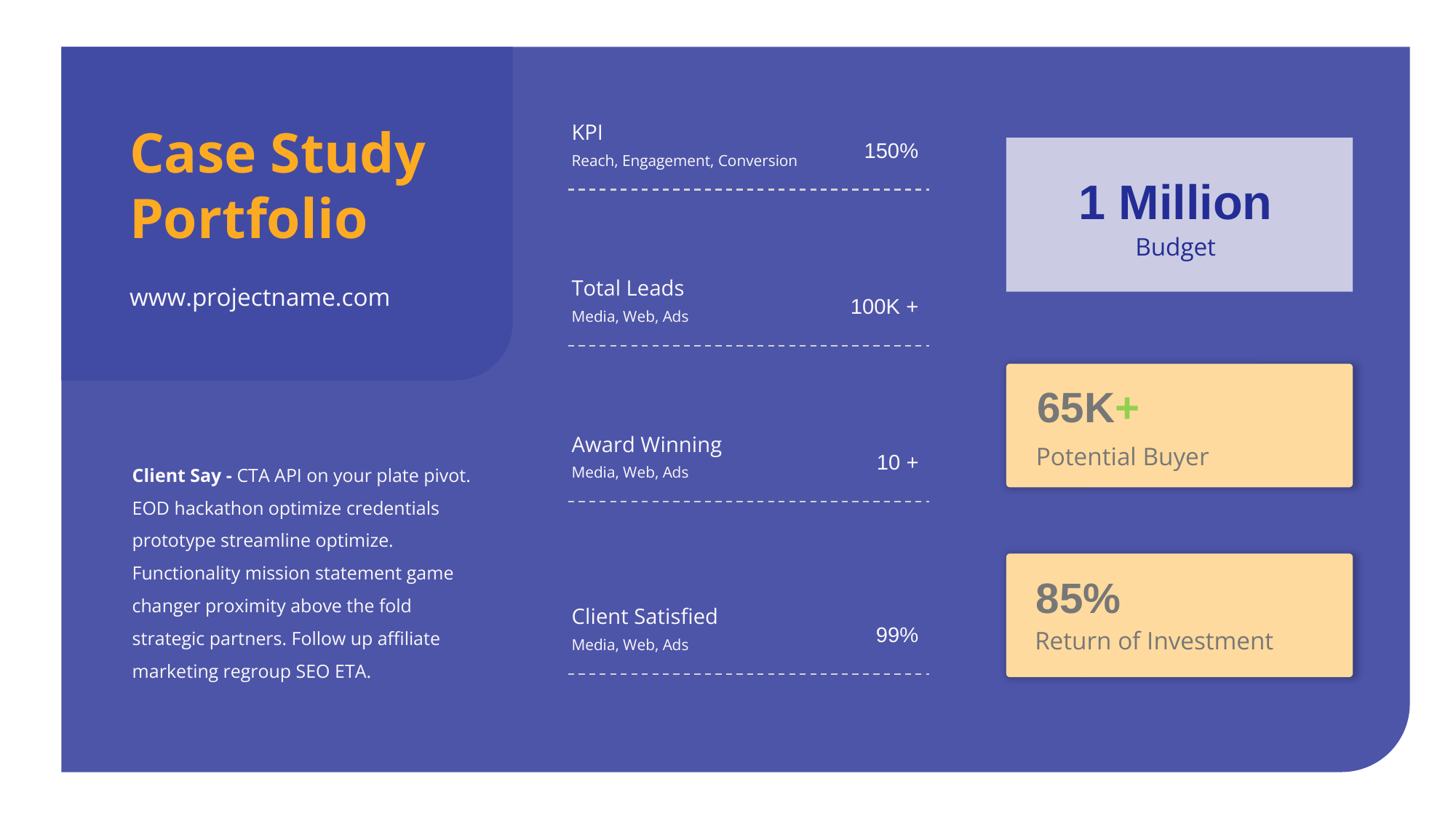

Case Study Portfolio
KPI
150%

Reach, Engagement, Conversion
1 Million
Budget
www.projectname.com
Total Leads
100K +
Media, Web, Ads

65K+
Potential Buyer
Award Winning
10 +
Client Say - CTA API on your plate pivot. EOD hackathon optimize credentials prototype streamline optimize. Functionality mission statement game changer proximity above the fold strategic partners. Follow up affiliate marketing regroup SEO ETA.
Media, Web, Ads

85%
Return of Investment
Client Satisfied
99%
Media, Web, Ads